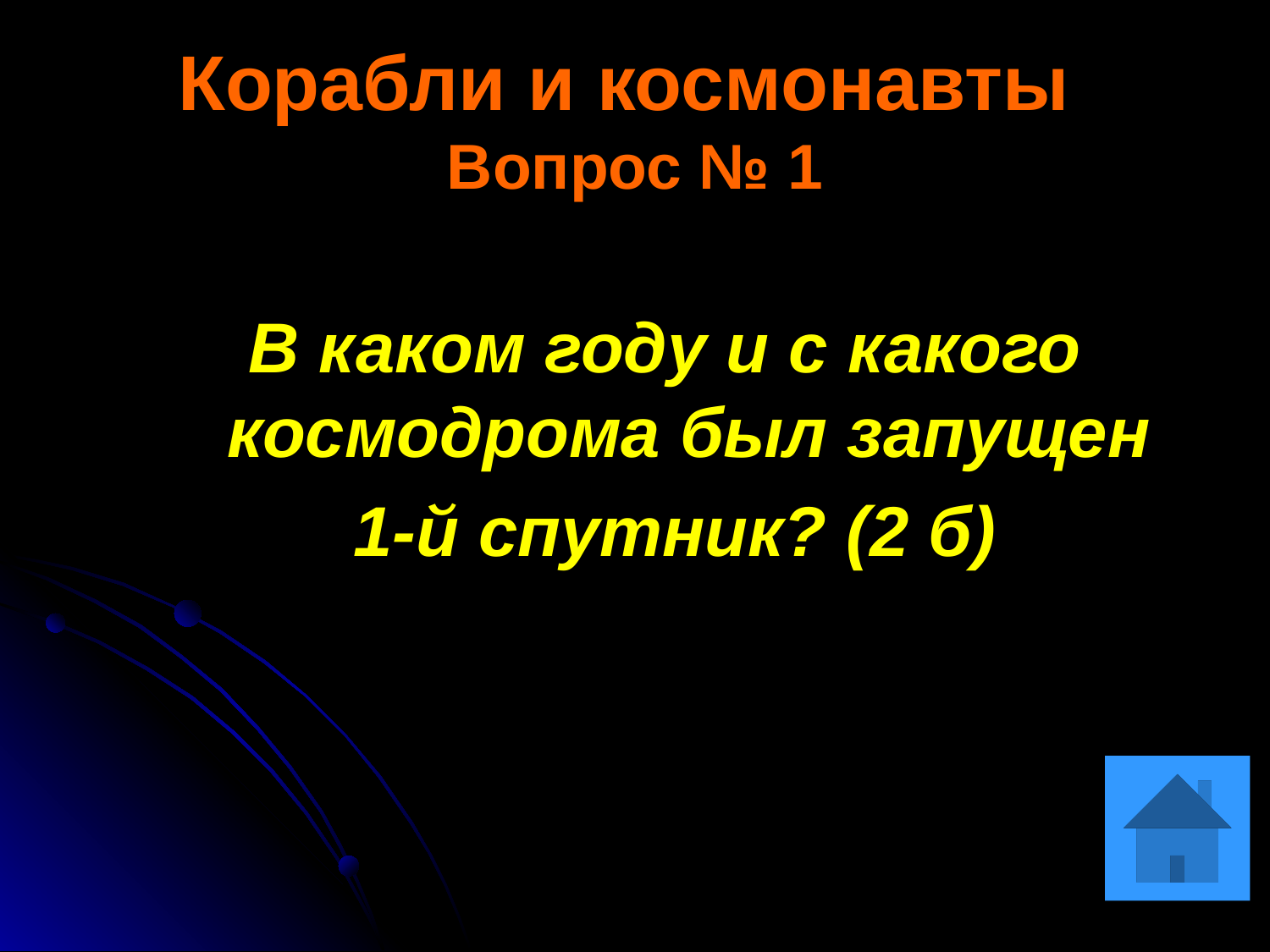

Корабли и космонавты
Вопрос № 1
В каком году и с какого космодрома был запущен
 1-й спутник? (2 б)